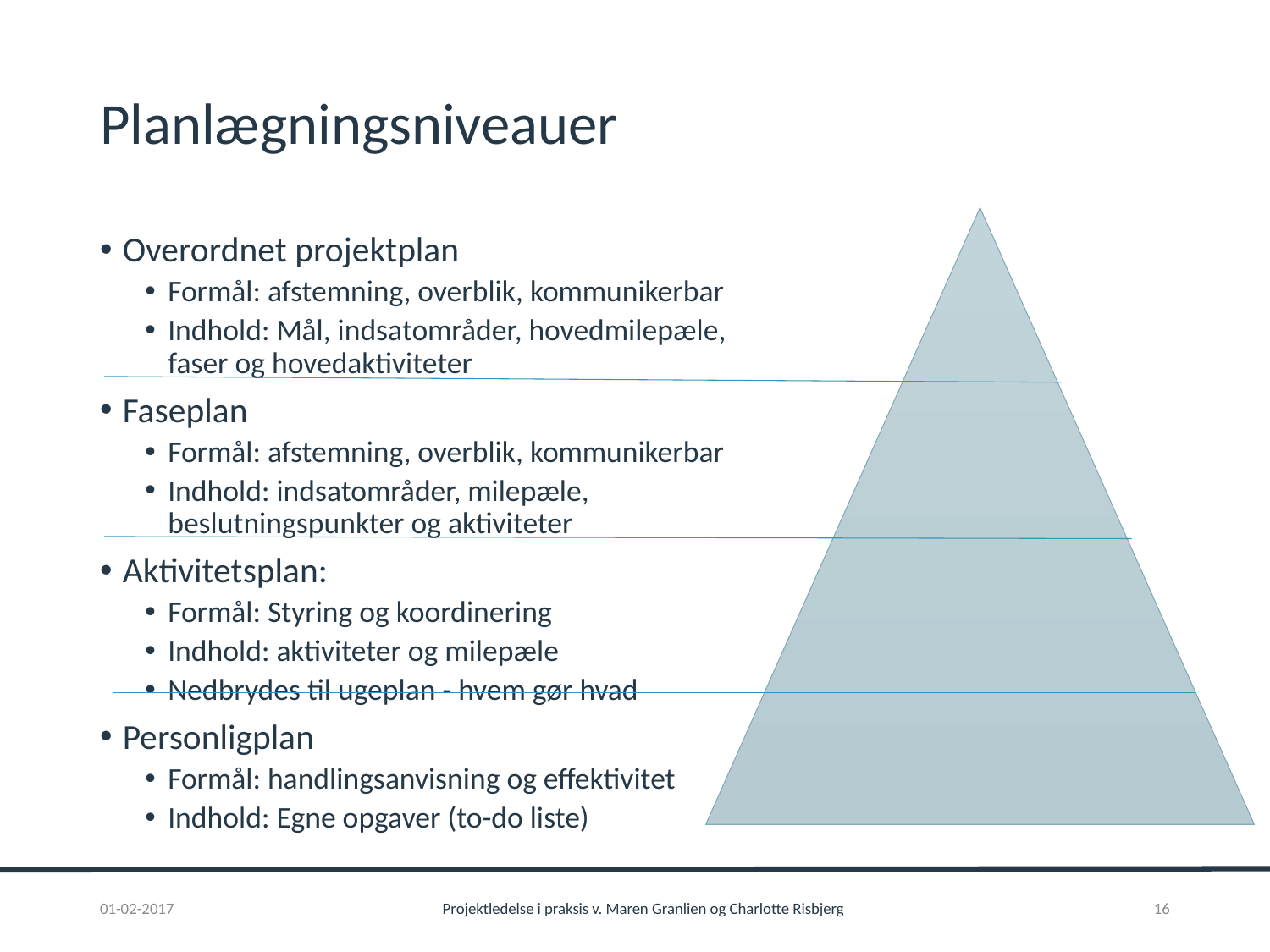

# Planlægningsniveauer

Overordnet projektplan
Formål: afstemning, overblik, kommunikerbar
Indhold: Mål, indsatområder, hovedmilepæle,
faser og hovedaktiviteter
Faseplan
Formål: afstemning, overblik, kommunikerbar
Indhold: indsatområder, milepæle,
beslutningspunkter og aktiviteter
Aktivitetsplan:
Formål: Styring og koordinering
Indhold: aktiviteter og milepæle
Nedbrydes til ugeplan - hvem gør hvad
Personligplan
Formål: handlingsanvisning og effektivitet
Indhold: Egne opgaver (to-do liste)

01-02-2017
Projektledelse i praksis v. Maren Granlien og Charlotte Risbjerg
16